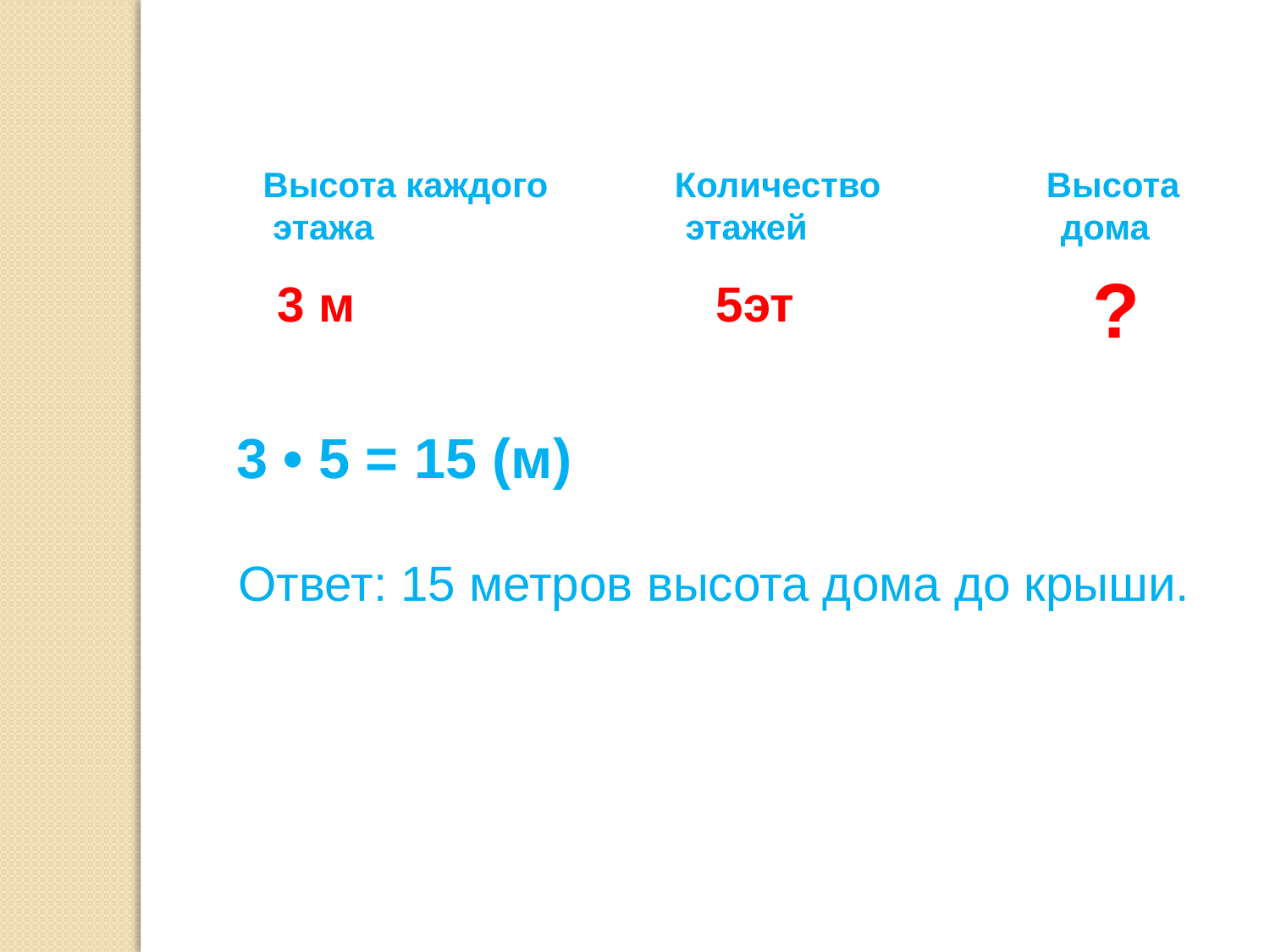

Высота каждого             Количество                 Высота
 этажа                                этажей                          дома
?
3 м
5эт
3 • 5 = 15 (м)
Ответ: 15 метров высота дома до крыши.